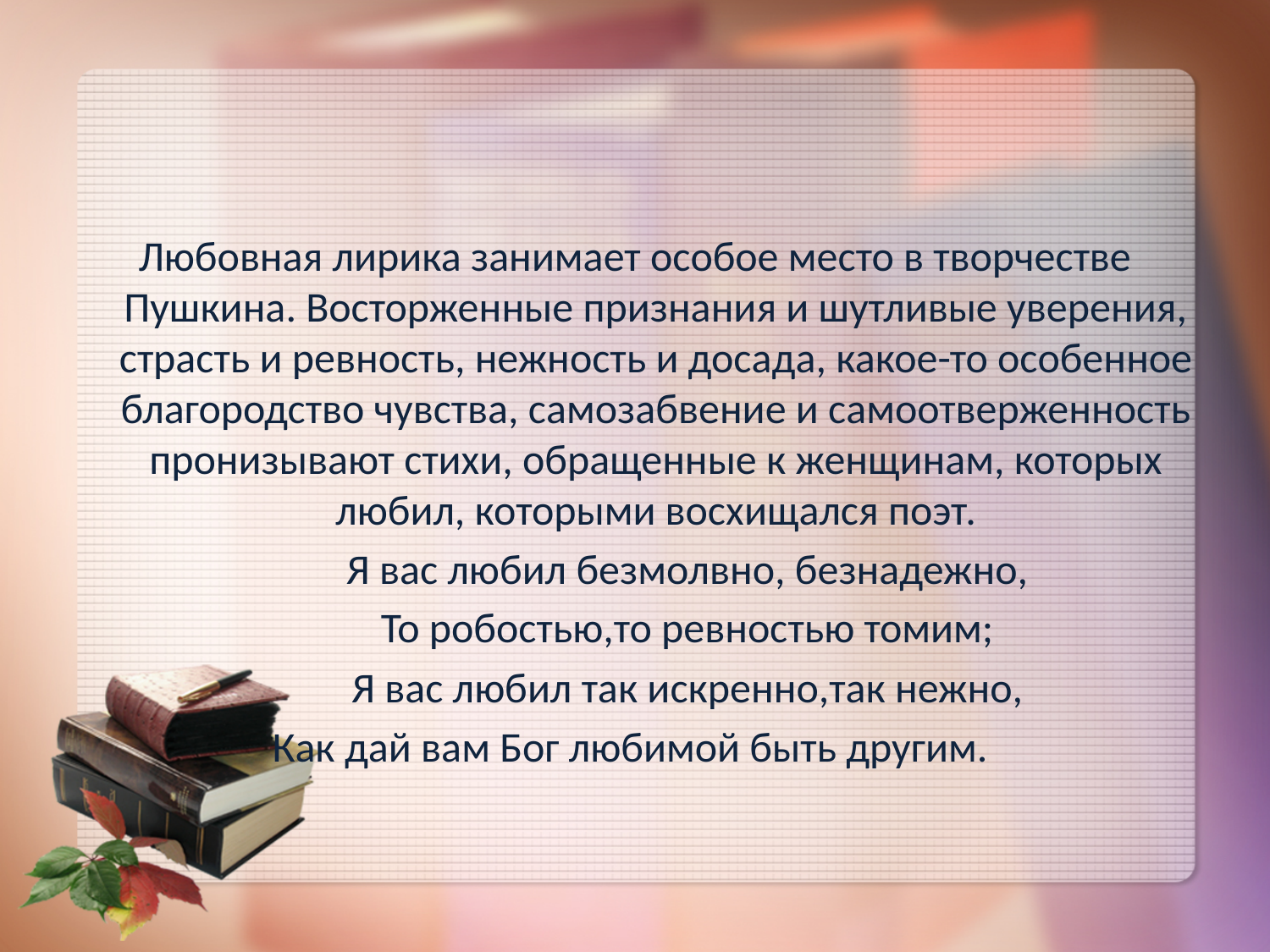

#
Любовная лирика занимает особое место в творчестве Пушкина. Восторженные признания и шутливые уверения, страсть и ревность, нежность и досада, какое-то особенное благородство чувства, самозабвение и самоотверженность пронизывают стихи, обращенные к женщинам, которых любил, которыми восхищался поэт.
           Я вас любил безмолвно, безнадежно,
           То робостью,то ревностью томим;
           Я вас любил так искренно,так нежно,
           Как дай вам Бог любимой быть другим.